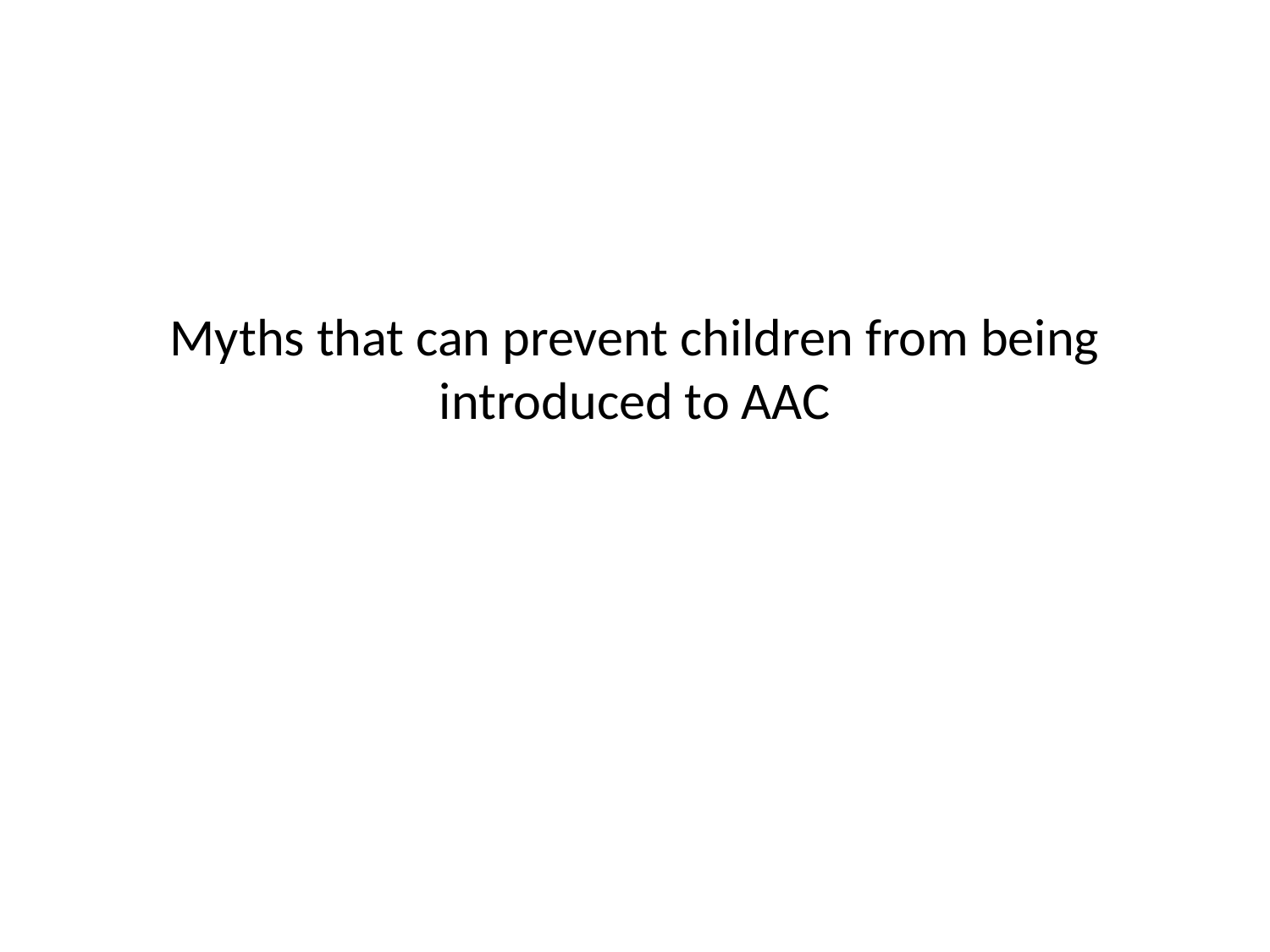

# Myths that can prevent children from being introduced to AAC